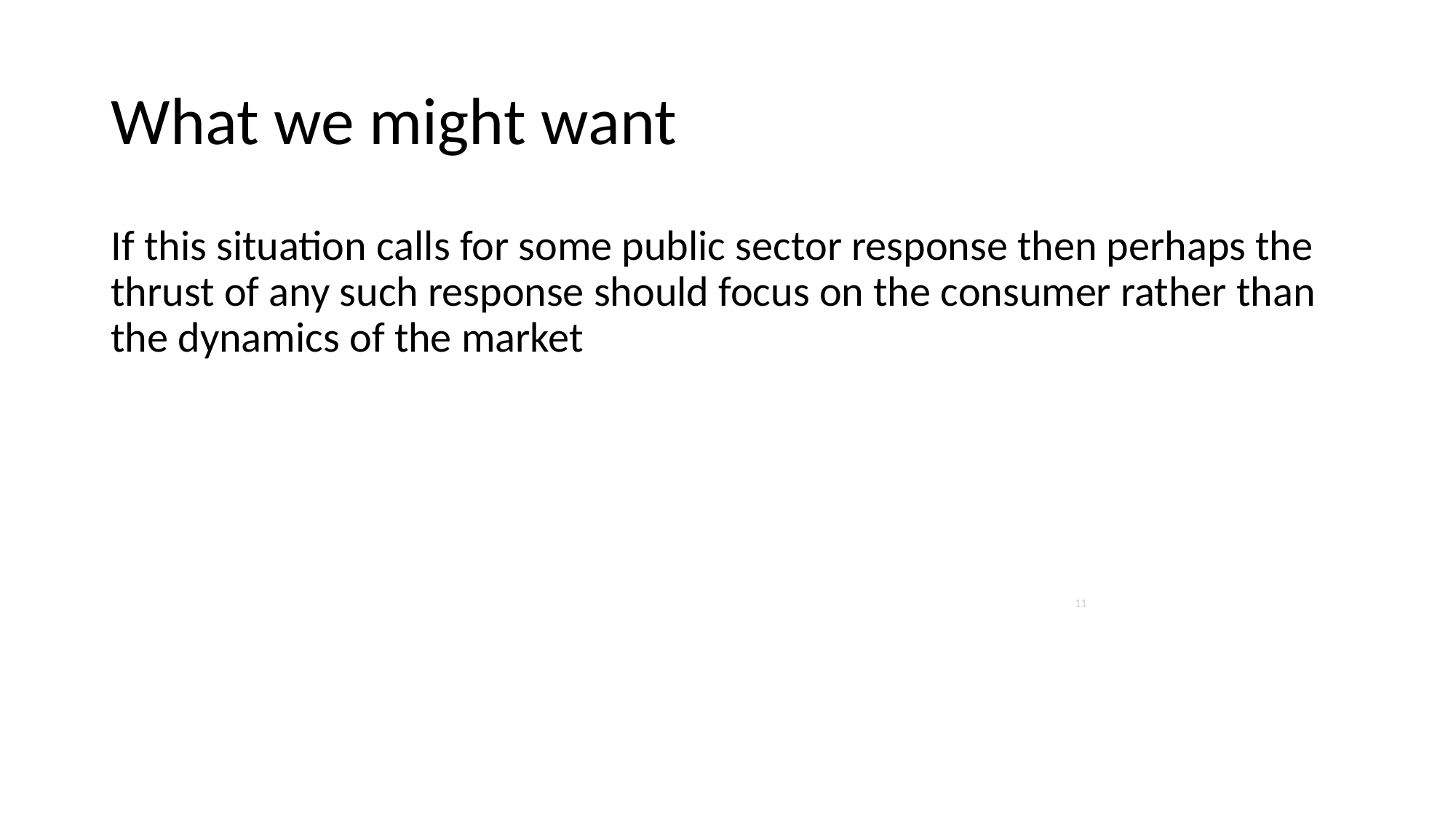

# What we might want
If this situation calls for some public sector response then perhaps the thrust of any such response should focus on the consumer rather than the dynamics of the market

11